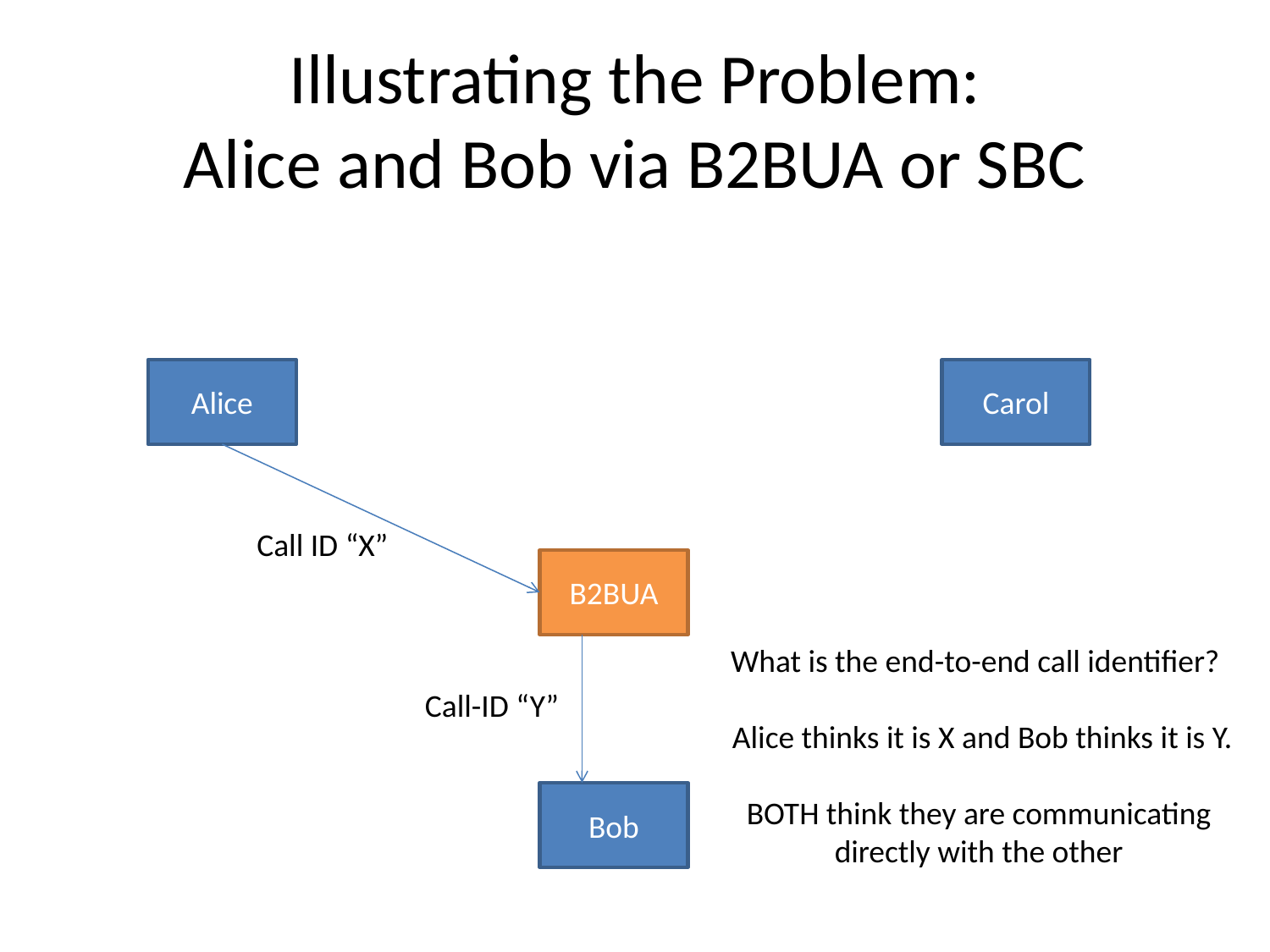

# Illustrating the Problem: Alice and Bob via B2BUA or SBC
Alice
Carol
Call ID “X”
B2BUA
What is the end-to-end call identifier?

 Alice thinks it is X and Bob thinks it is Y.

BOTH think they are communicating directly with the other
Call-ID “Y”
Bob